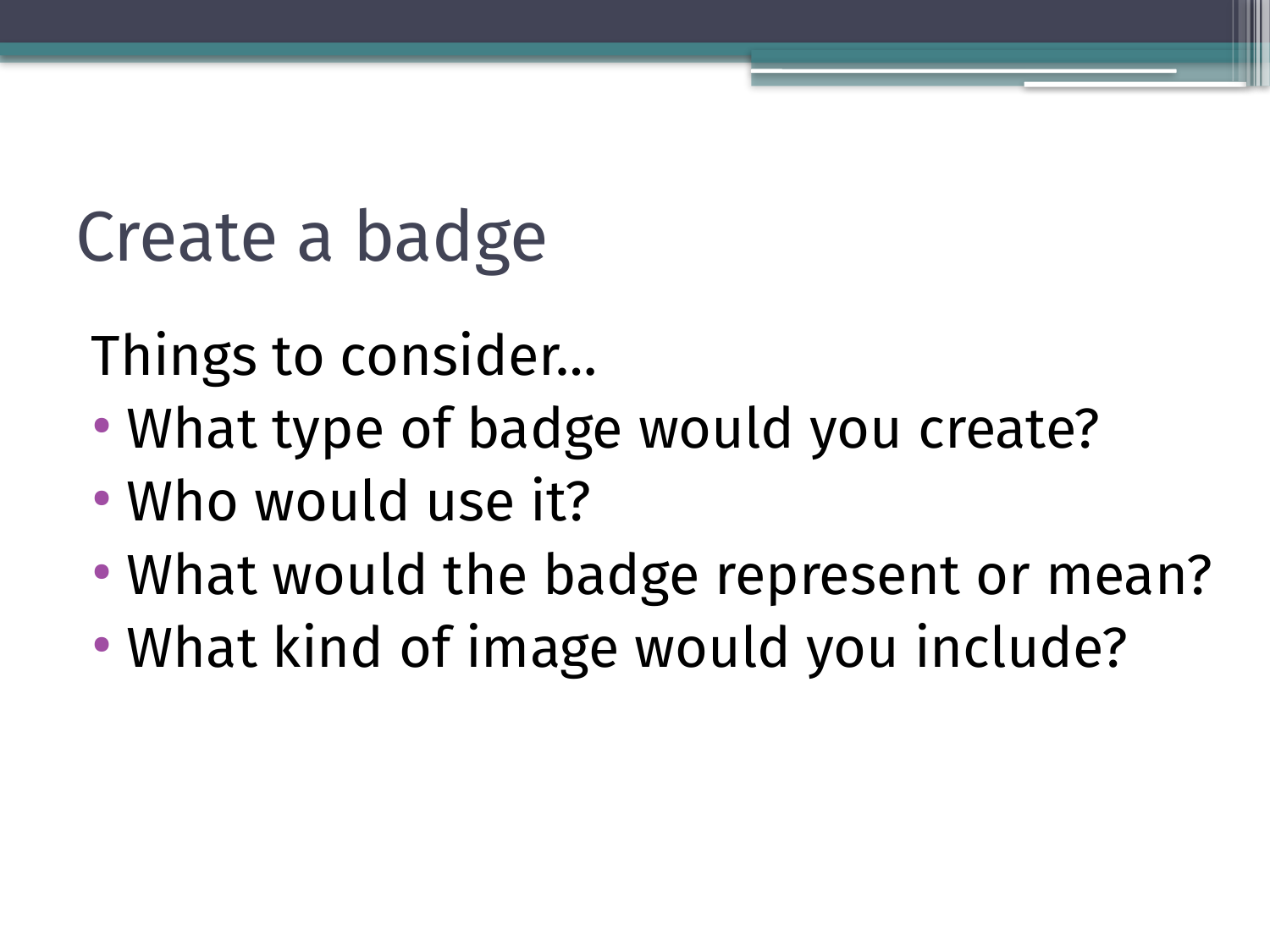

# Create a badge
Things to consider…
What type of badge would you create?
Who would use it?
What would the badge represent or mean?
What kind of image would you include?